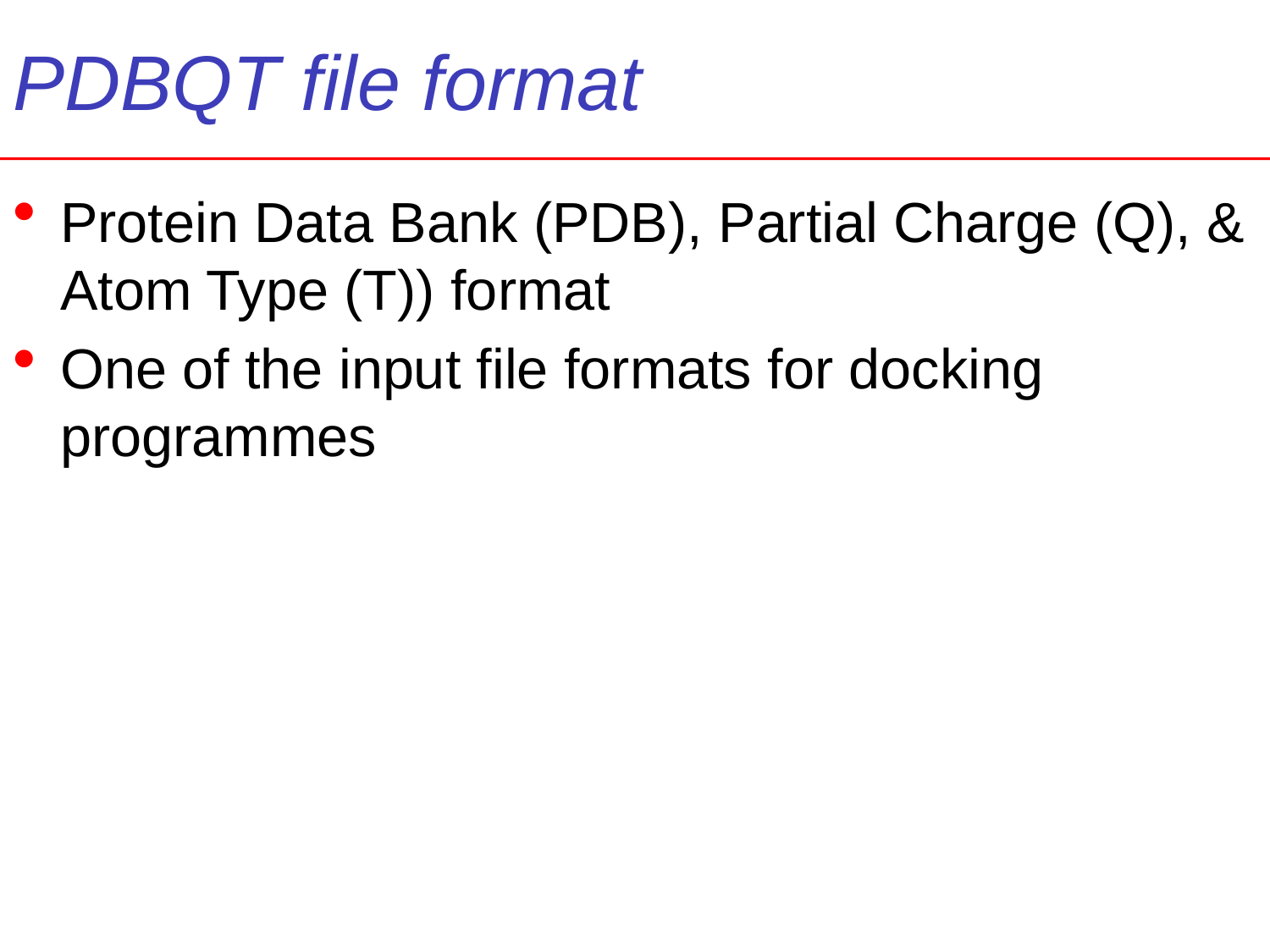

# PDBQT file format
Protein Data Bank (PDB), Partial Charge (Q), & Atom Type (T)) format
One of the input file formats for docking programmes